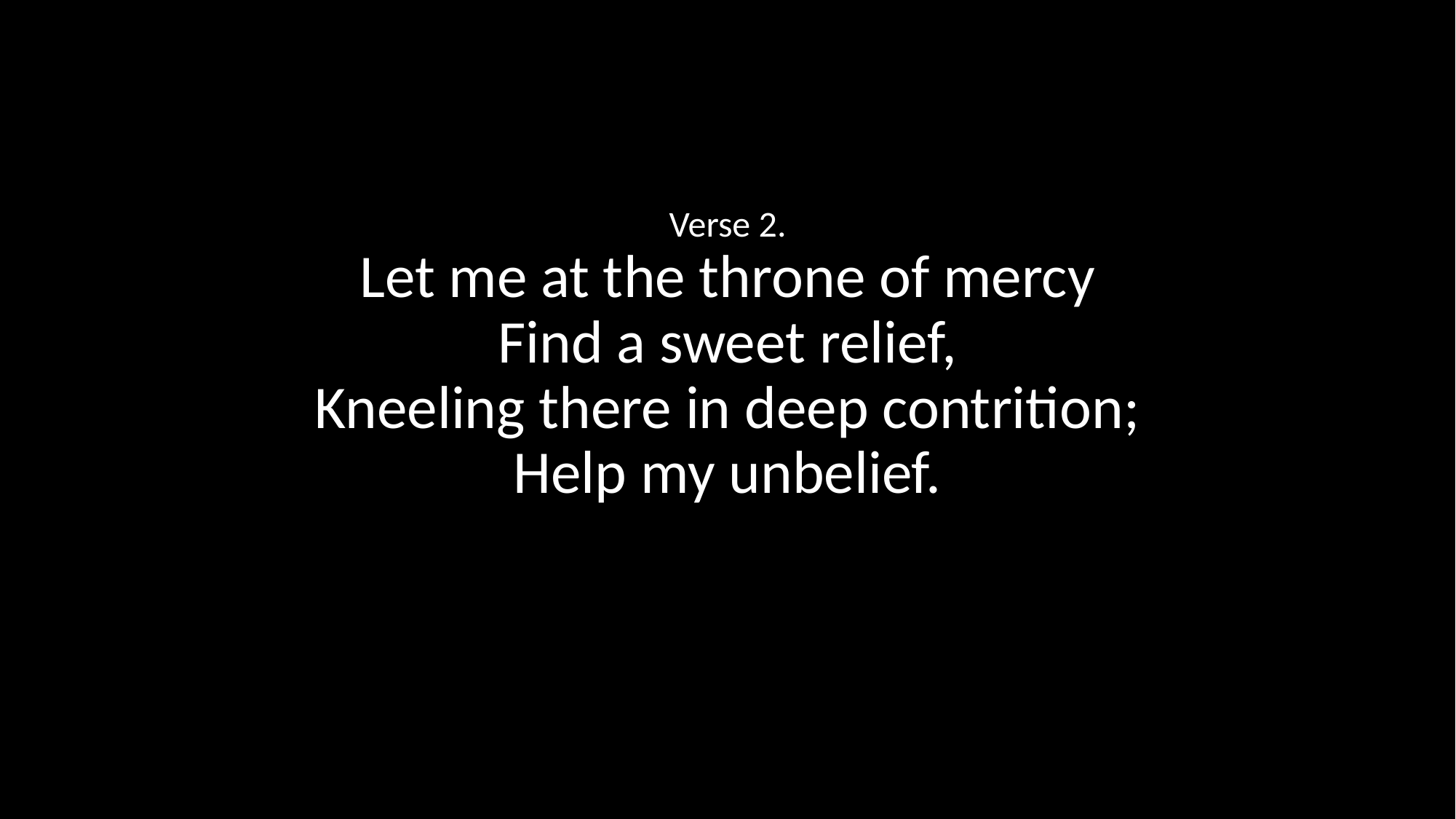

Verse 2.
Let me at the throne of mercy
Find a sweet relief,
Kneeling there in deep contrition;
Help my unbelief.